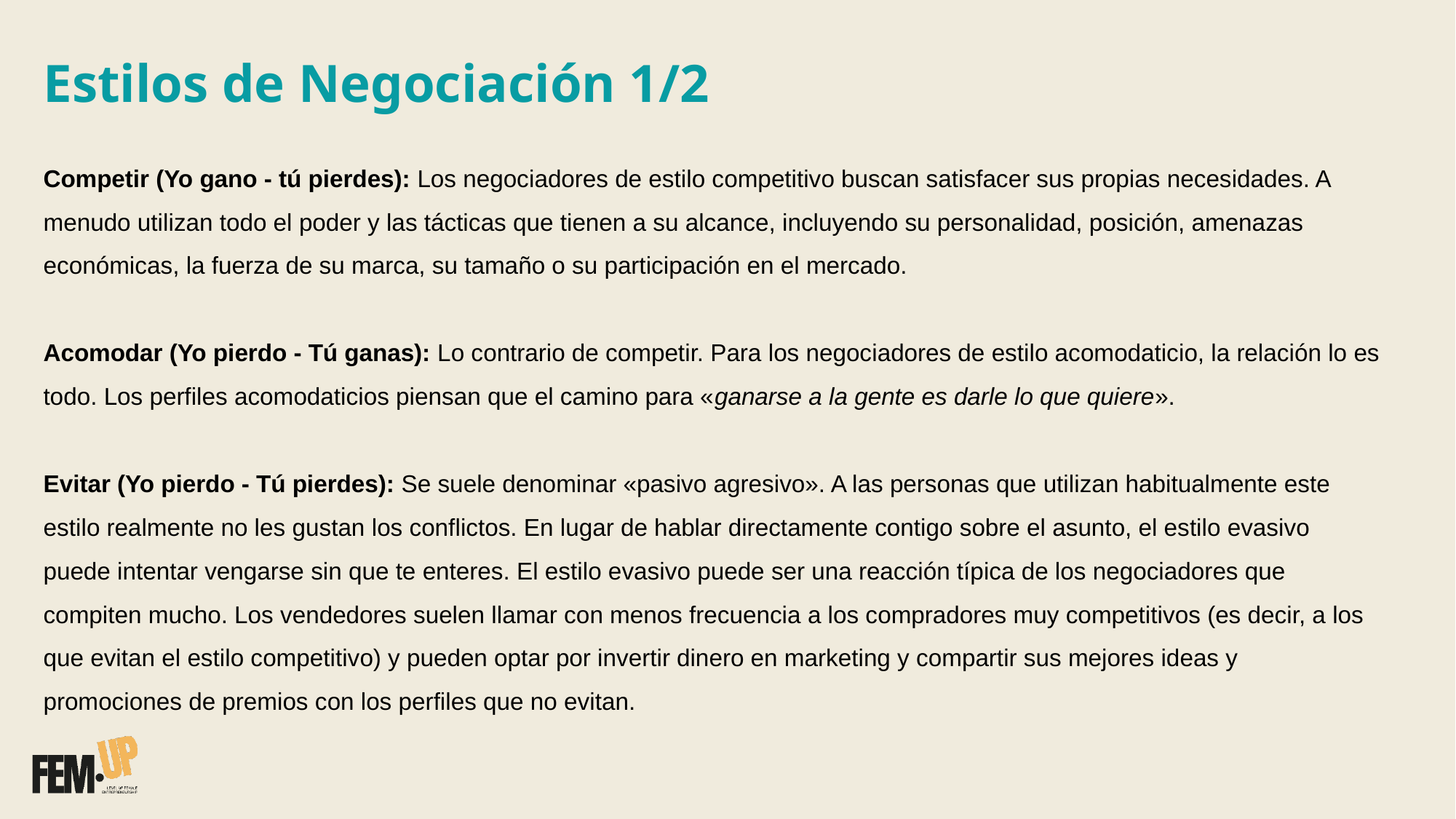

Estilos de Negociación 1/2
# Competir (Yo gano - tú pierdes): Los negociadores de estilo competitivo buscan satisfacer sus propias necesidades. A menudo utilizan todo el poder y las tácticas que tienen a su alcance, incluyendo su personalidad, posición, amenazas económicas, la fuerza de su marca, su tamaño o su participación en el mercado. Acomodar (Yo pierdo - Tú ganas): Lo contrario de competir. Para los negociadores de estilo acomodaticio, la relación lo es todo. Los perfiles acomodaticios piensan que el camino para «ganarse a la gente es darle lo que quiere». Evitar (Yo pierdo - Tú pierdes): Se suele denominar «pasivo agresivo». A las personas que utilizan habitualmente este estilo realmente no les gustan los conflictos. En lugar de hablar directamente contigo sobre el asunto, el estilo evasivo puede intentar vengarse sin que te enteres. El estilo evasivo puede ser una reacción típica de los negociadores que compiten mucho. Los vendedores suelen llamar con menos frecuencia a los compradores muy competitivos (es decir, a los que evitan el estilo competitivo) y pueden optar por invertir dinero en marketing y compartir sus mejores ideas y promociones de premios con los perfiles que no evitan.